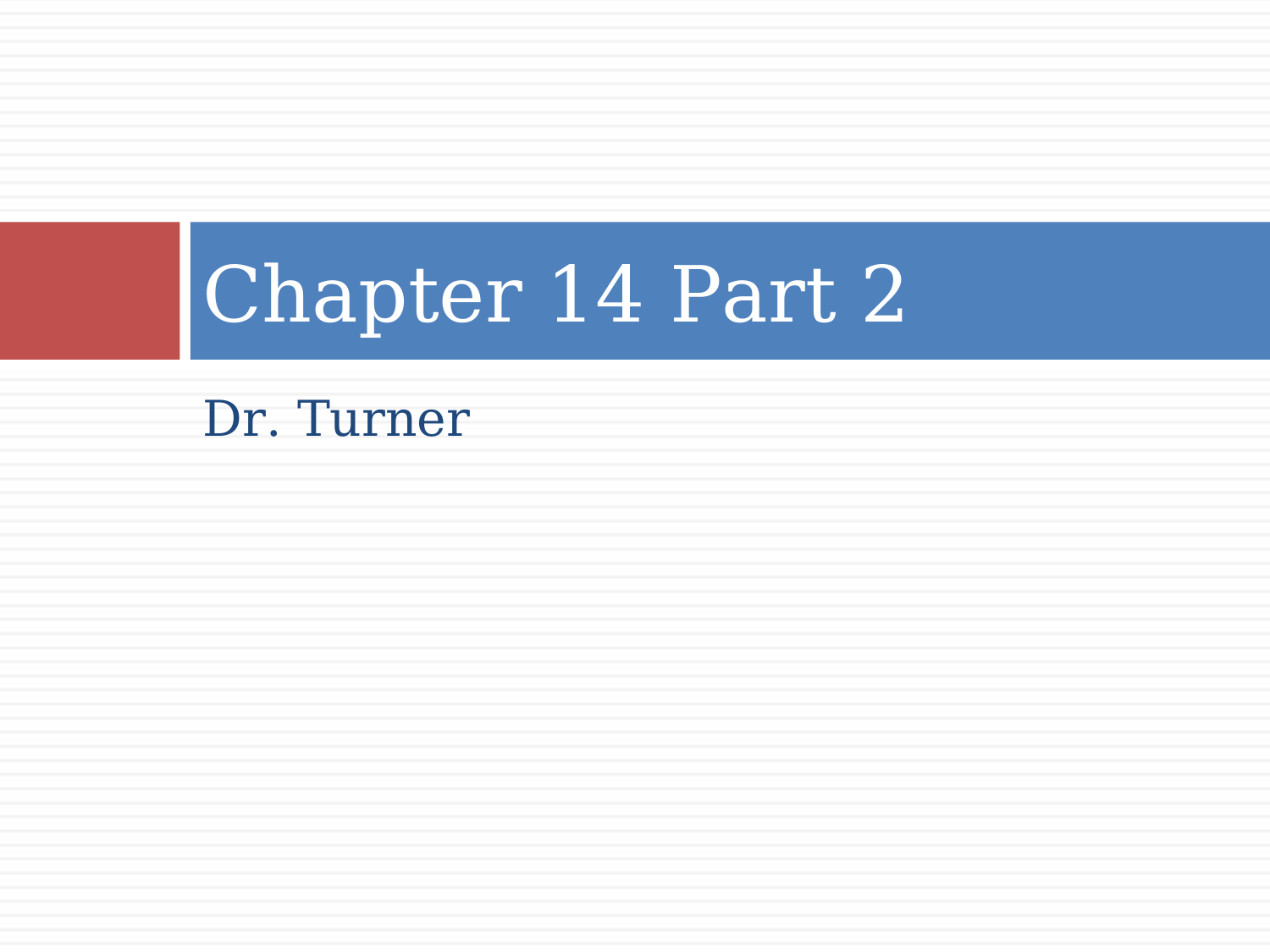

# Chapter 14 Part 2
Dr. Turner